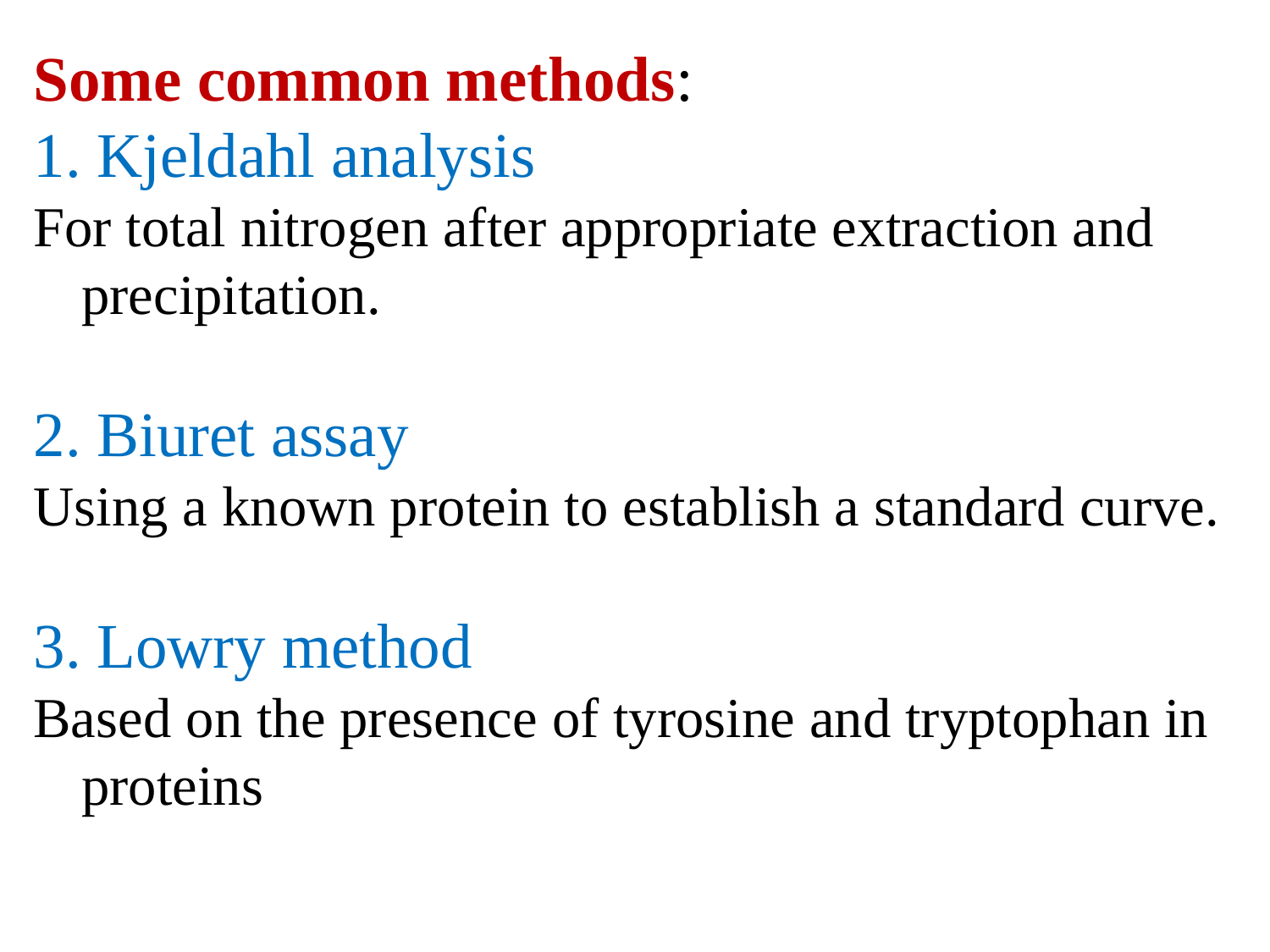

Some common methods:
 Kjeldahl analysis
For total nitrogen after appropriate extraction and precipitation.

2. Biuret assay
Using a known protein to establish a standard curve.

3. Lowry method
Based on the presence of tyrosine and tryptophan in proteins